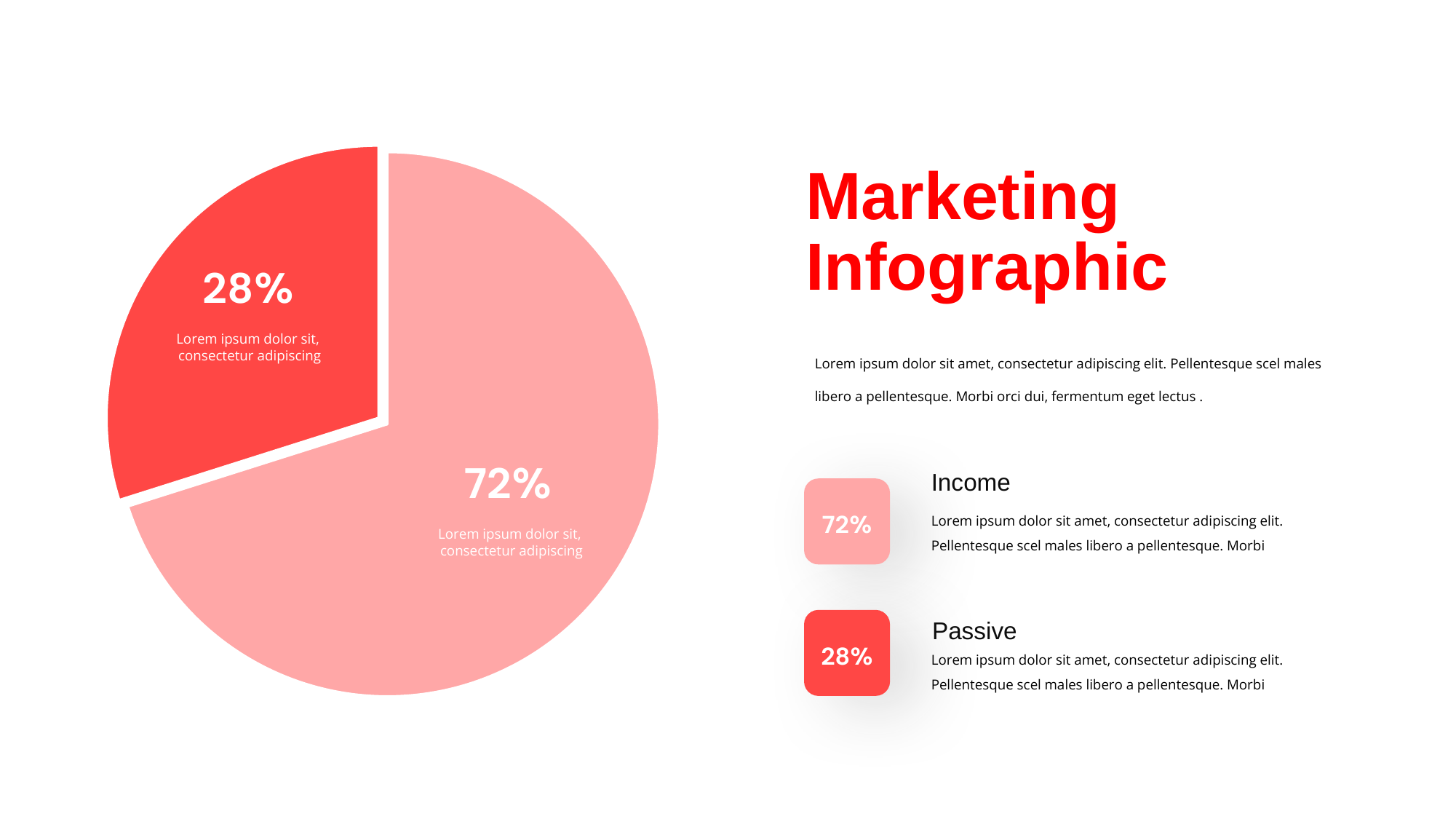

### Chart

| Category | Sales |
|---|---|
| 1st Qtr | 12.2 |
| 2nd Qtr | 5.2 |
Marketing
Infographic
28%
Lorem ipsum dolor sit,
consectetur adipiscing
Lorem ipsum dolor sit amet, consectetur adipiscing elit. Pellentesque scel males libero a pellentesque. Morbi orci dui, fermentum eget lectus .
72%
Income

Lorem ipsum dolor sit amet, consectetur adipiscing elit. Pellentesque scel males libero a pellentesque. Morbi
72%
Lorem ipsum dolor sit,
consectetur adipiscing
Passive

28%
Lorem ipsum dolor sit amet, consectetur adipiscing elit. Pellentesque scel males libero a pellentesque. Morbi